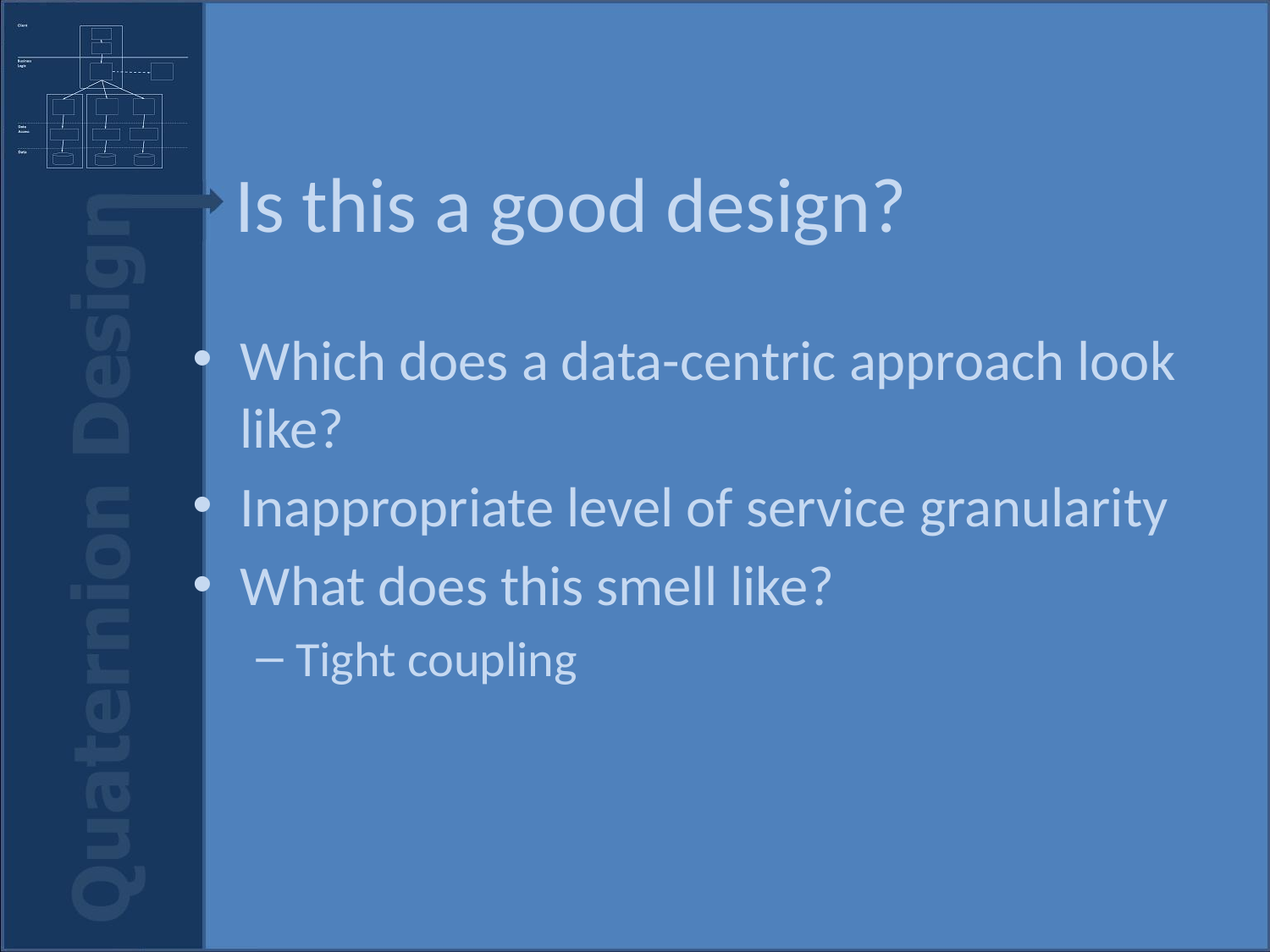

# Is this a good design?
Which does a data-centric approach look like?
Inappropriate level of service granularity
What does this smell like?
Tight coupling